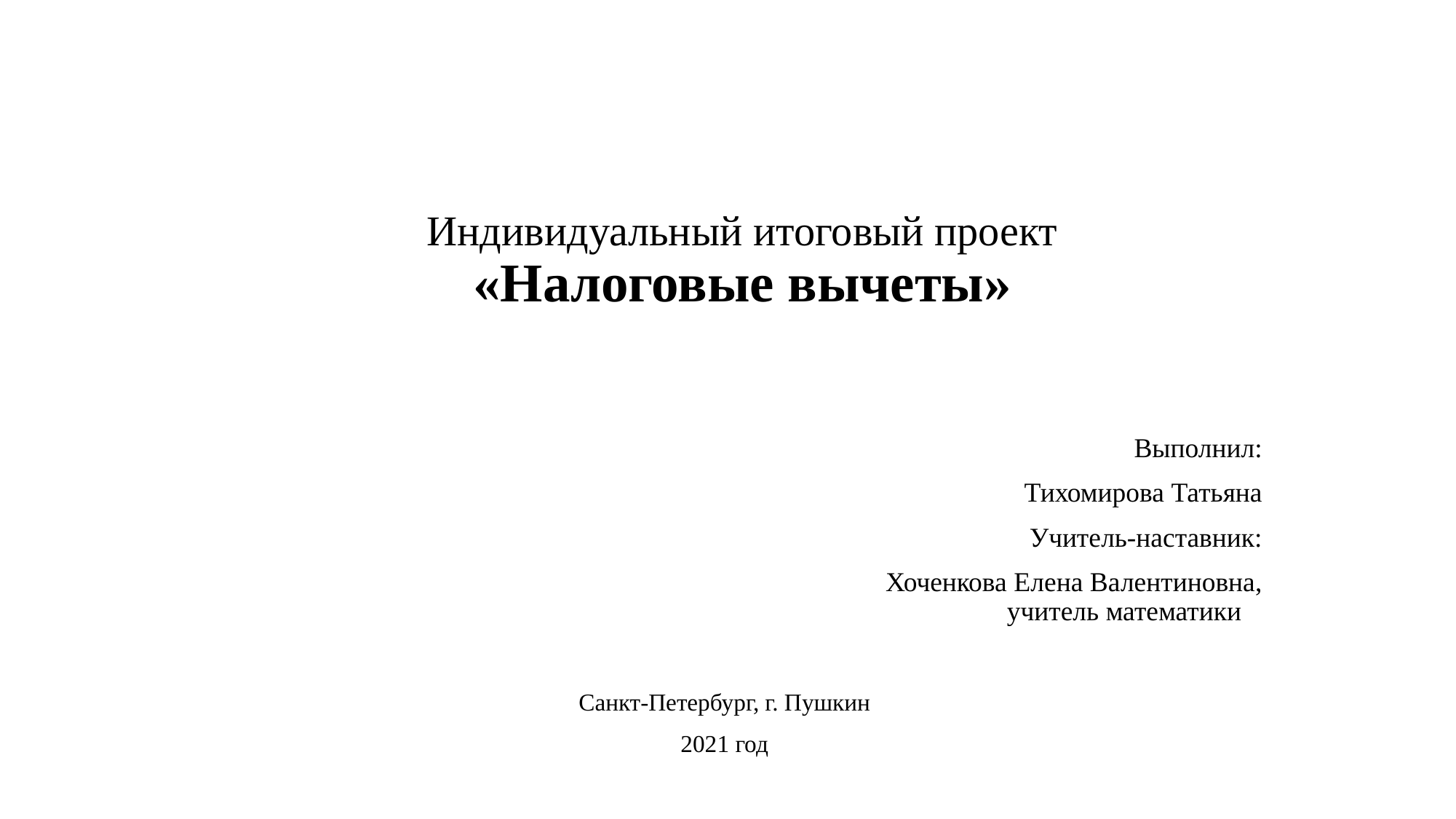

# Индивидуальный итоговый проект «Налоговые вычеты»
Выполнил:
Тихомирова Татьяна
Учитель-наставник:
Хоченкова Елена Валентиновна,
учитель математики

Санкт-Петербург, г. Пушкин
2021 год